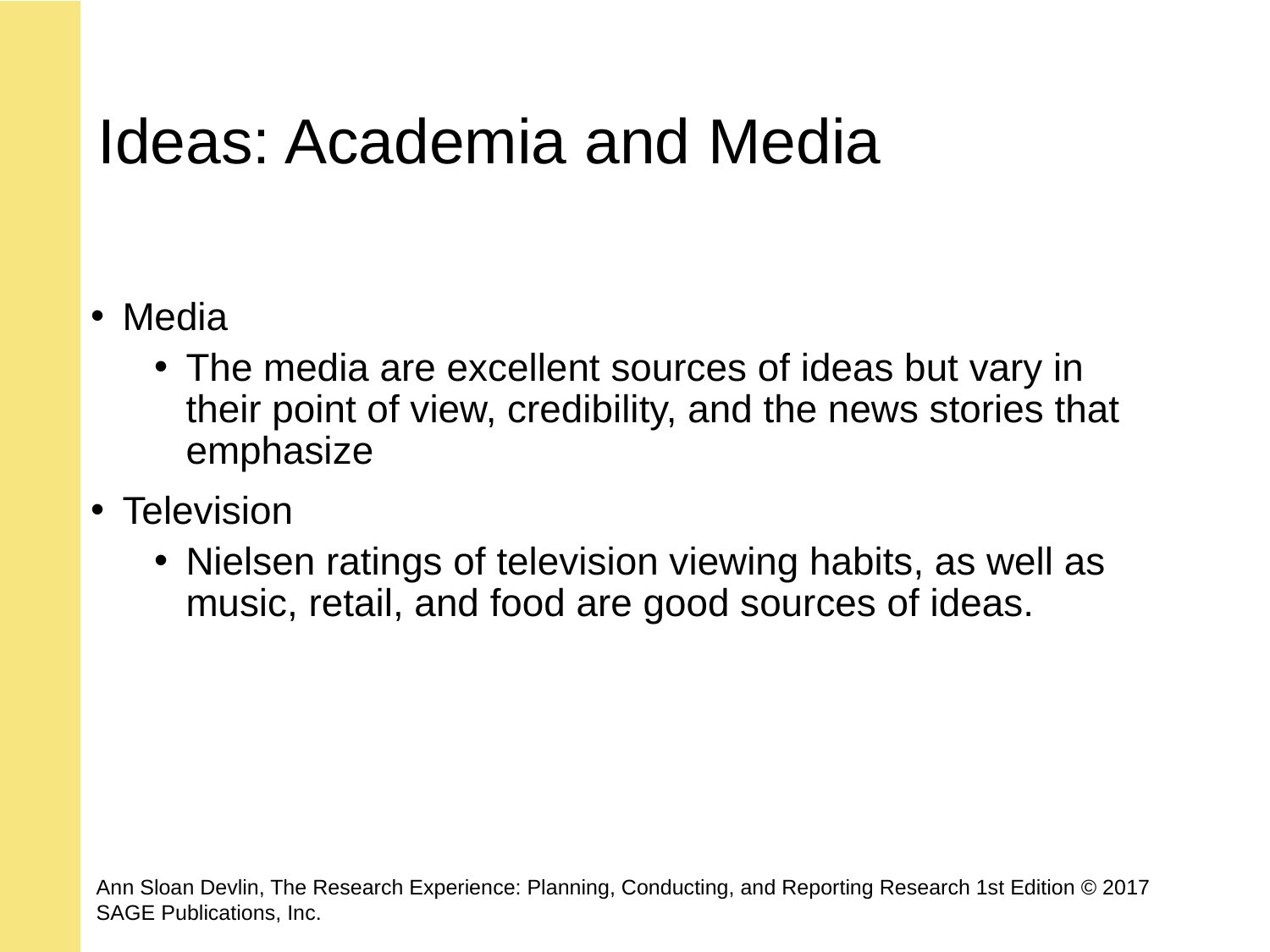

# Ideas: Academia and Media
Media
The media are excellent sources of ideas but vary in their point of view, credibility, and the news stories that emphasize
Television
Nielsen ratings of television viewing habits, as well as music, retail, and food are good sources of ideas.